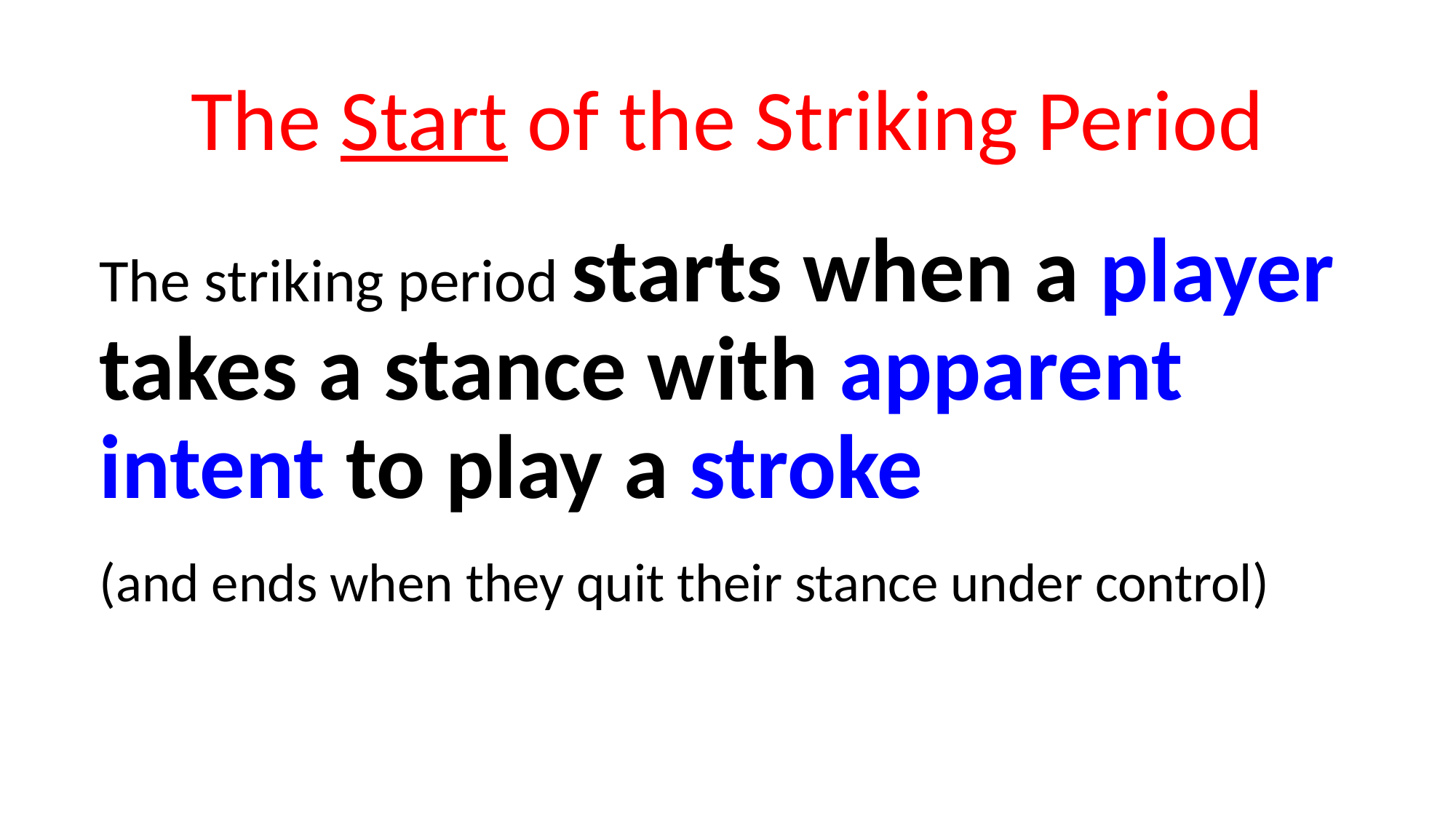

# The Start of the Striking Period
The striking period starts when a player takes a stance with apparent intent to play a stroke
(and ends when they quit their stance under control)